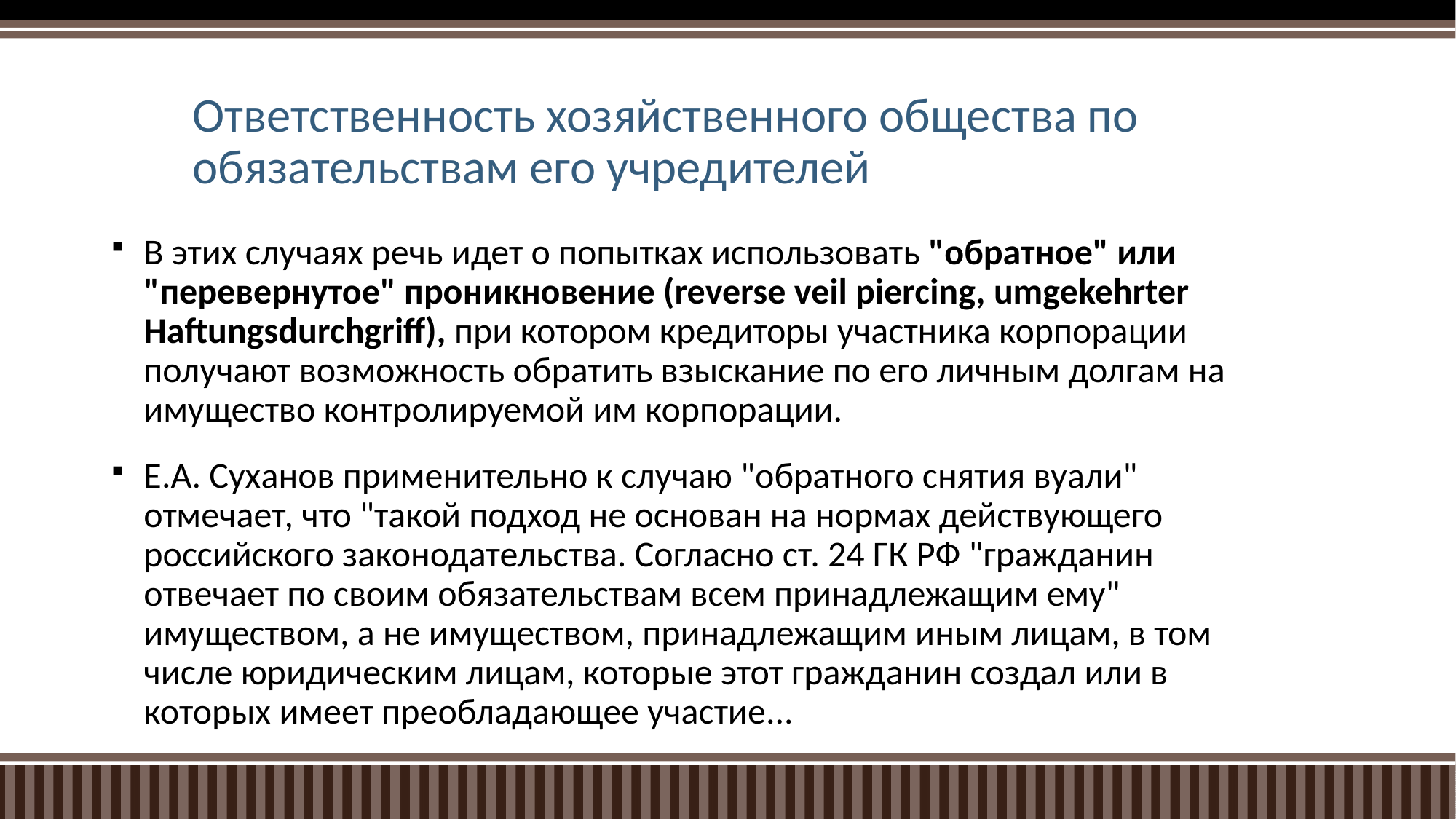

# Ответственность хозяйственного общества по обязательствам его учредителей
В этих случаях речь идет о попытках использовать "обратное" или "перевернутое" проникновение (reverse veil piercing, umgekehrter Haftungsdurchgriff), при котором кредиторы участника корпорации получают возможность обратить взыскание по его личным долгам на имущество контролируемой им корпорации.
Е.А. Суханов применительно к случаю "обратного снятия вуали" отмечает, что "такой подход не основан на нормах действующего российского законодательства. Согласно ст. 24 ГК РФ "гражданин отвечает по своим обязательствам всем принадлежащим ему" имуществом, а не имуществом, принадлежащим иным лицам, в том числе юридическим лицам, которые этот гражданин создал или в которых имеет преобладающее участие...